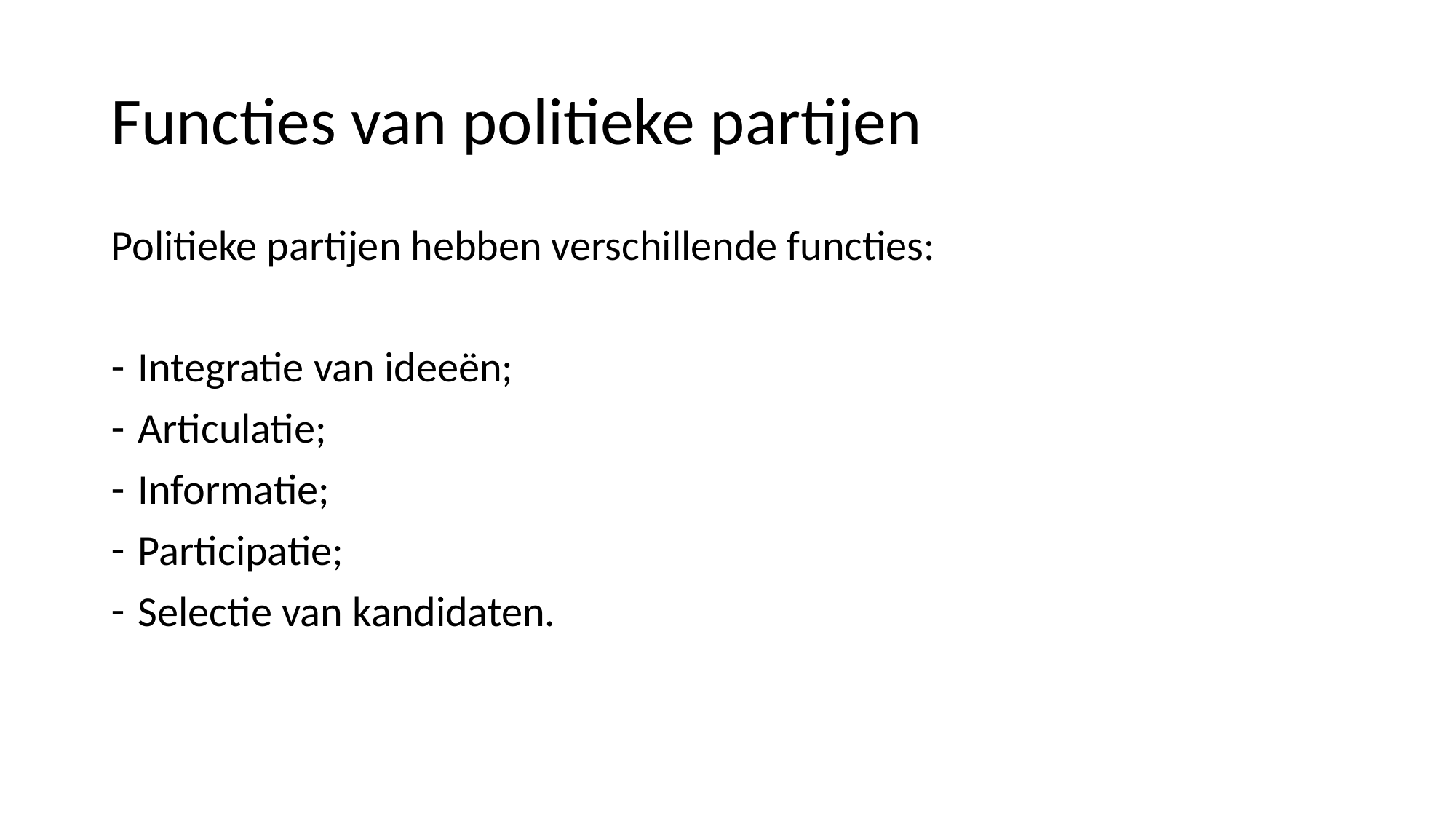

# Functies van politieke partijen
Politieke partijen hebben verschillende functies:

Integratie van ideeën;
Articulatie;
Informatie;
Participatie;
Selectie van kandidaten.